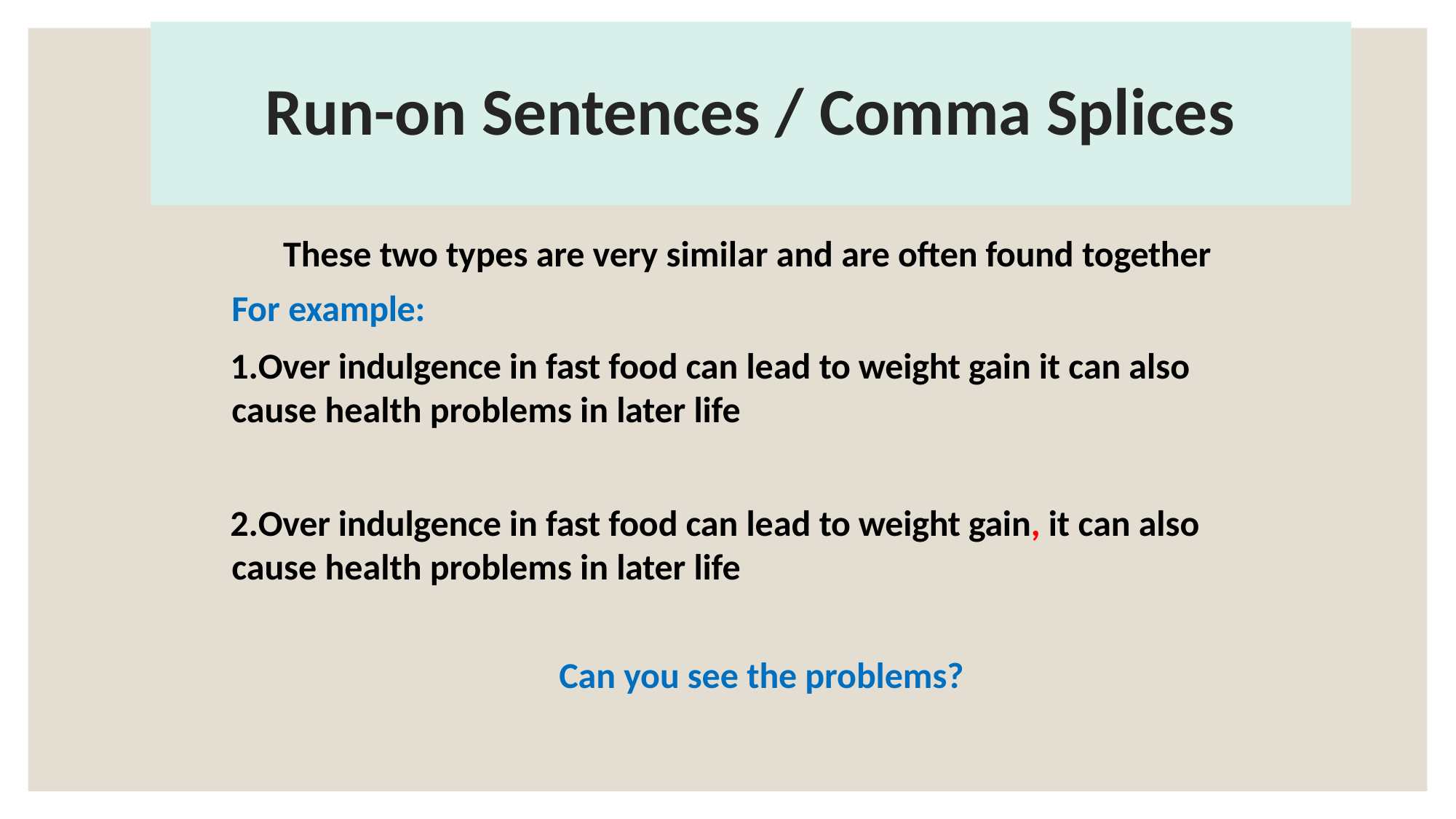

# Run-on Sentences / Comma Splices
These two types are very similar and are often found together
For example:
Over indulgence in fast food can lead to weight gain it can also  cause health problems in later life

Over indulgence in fast food can lead to weight gain, it can also  cause health problems in later life

Can you see the problems?